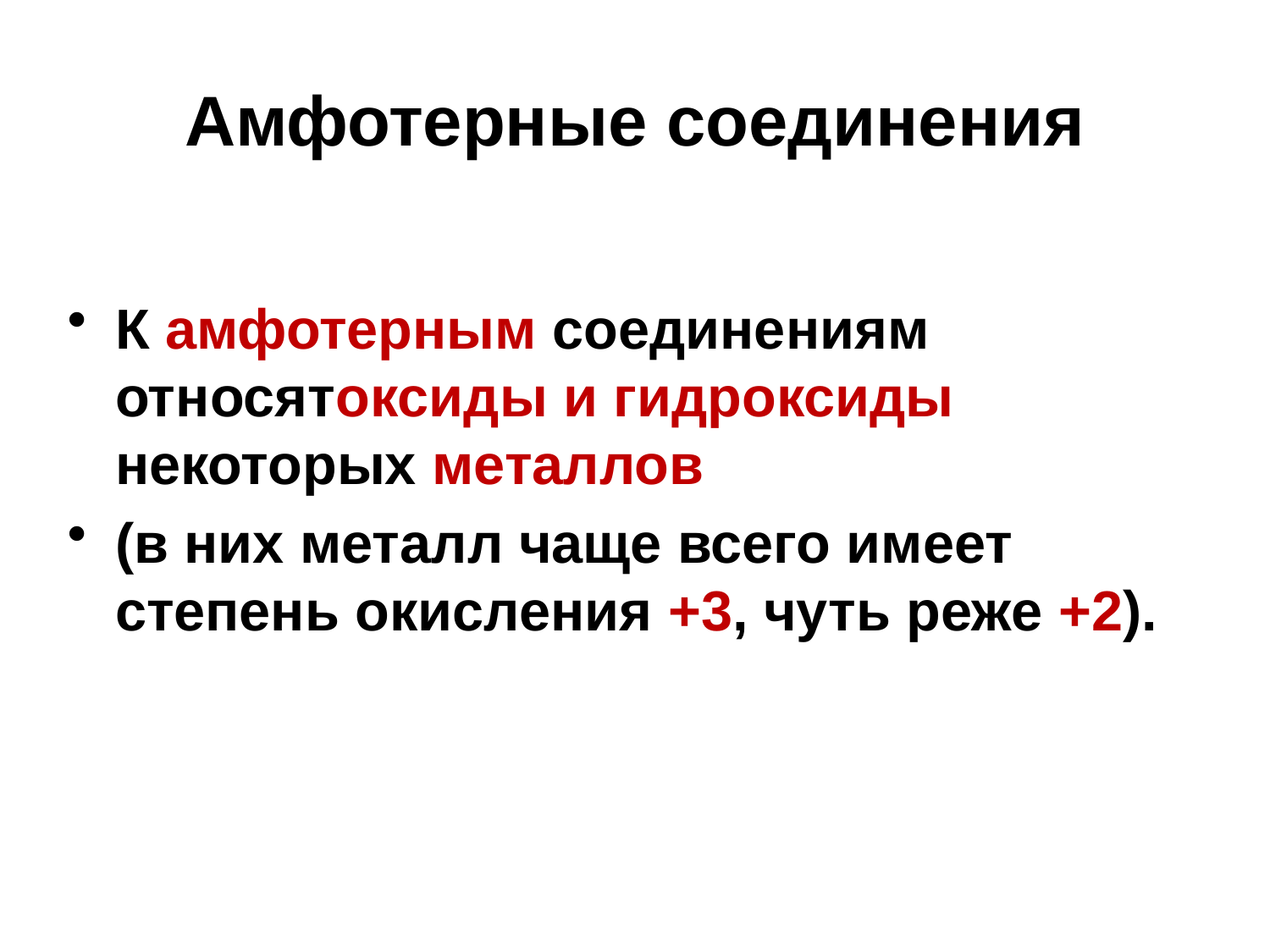

# Амфотерные соединения
К амфотерным соединениям относятоксиды и гидроксиды некоторых металлов
(в них металл чаще всего имеет степень окисления +3, чуть реже +2).